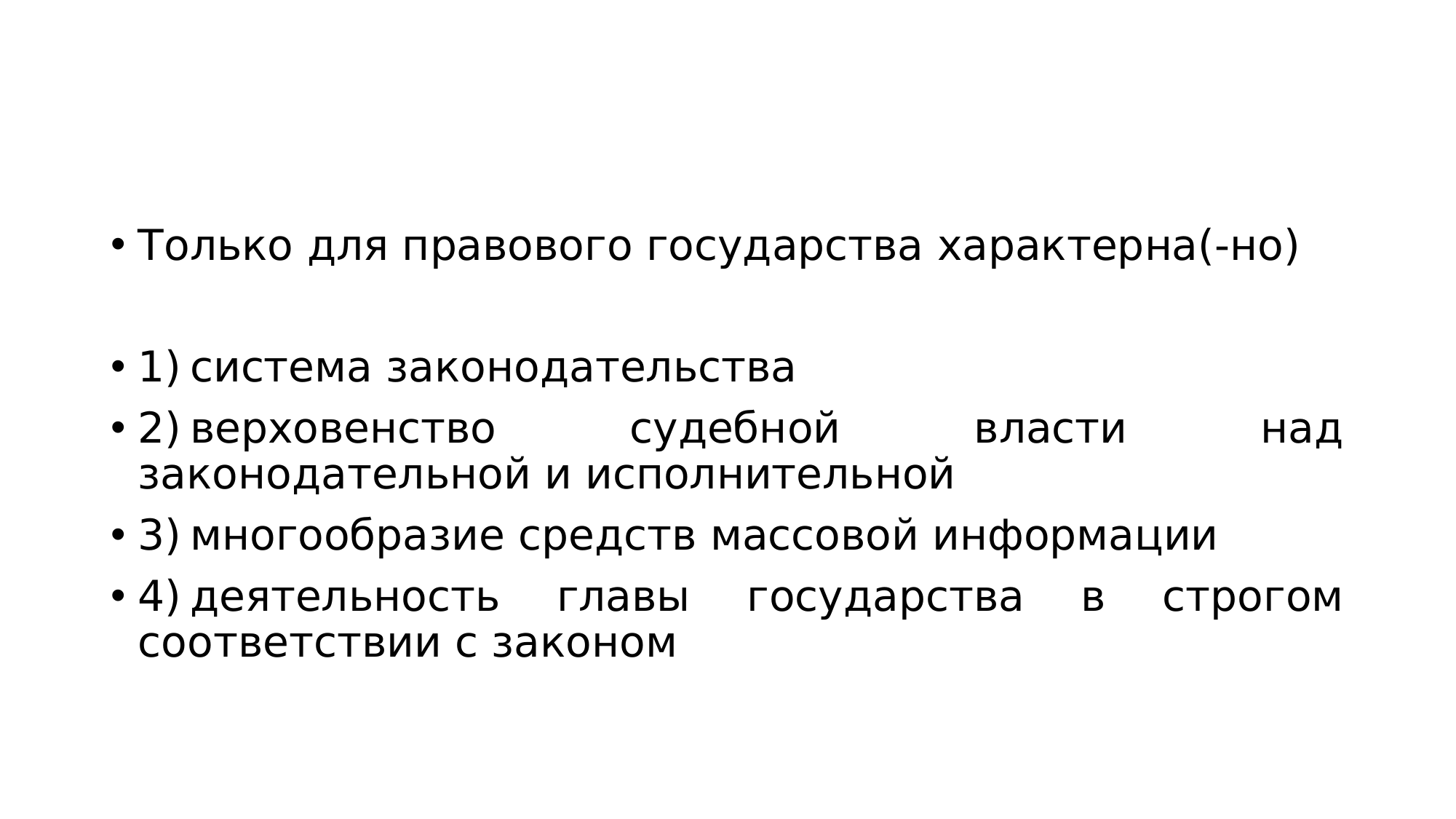

#
Только для правового государства характерна(-но)

1) система законодательства
2) верховенство судебной власти над законодательной и исполнительной
3) многообразие средств массовой информации
4) деятельность главы государства в строгом соответствии с законом